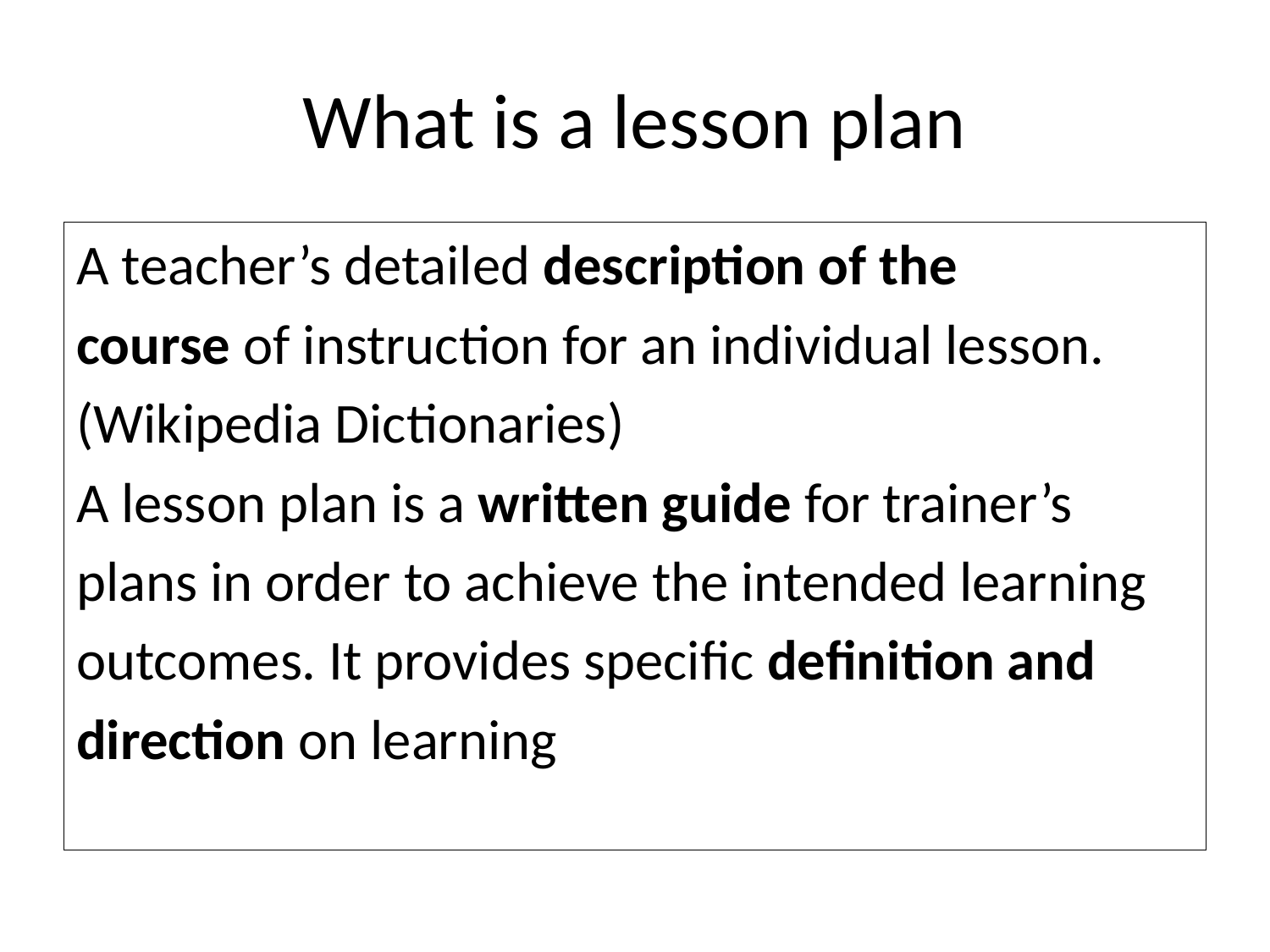

# What is a lesson plan
A teacher’s detailed description of the
course of instruction for an individual lesson.
(Wikipedia Dictionaries)
A lesson plan is a written guide for trainer’s
plans in order to achieve the intended learning
outcomes. It provides specific definition and
direction on learning